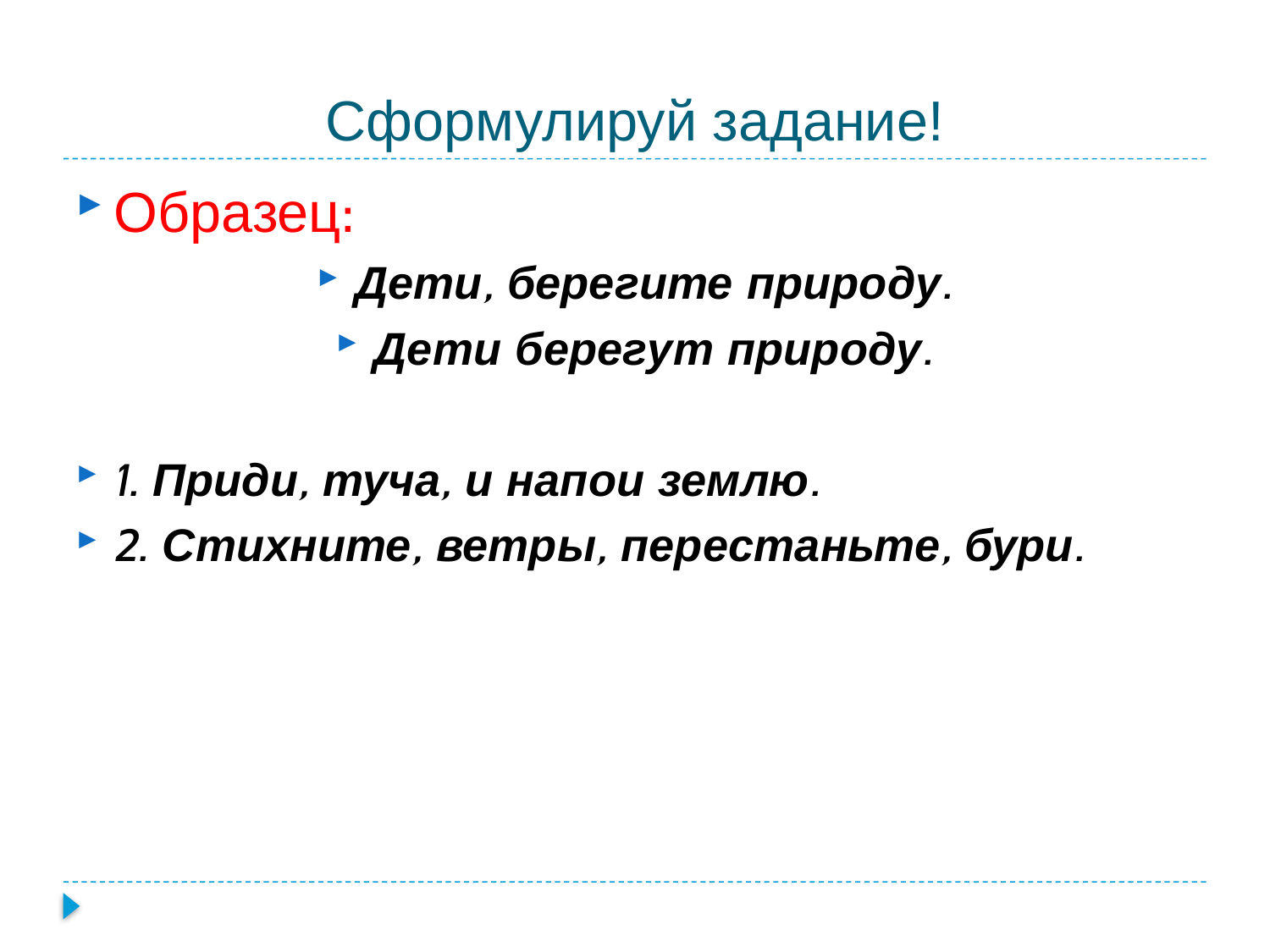

# Сформулируй задание!
Образец:
Дети, берегите природу.
Дети берегут природу.

1. Приди, туча, и напои землю.
2. Стихните, ветры, перестаньте, бури.